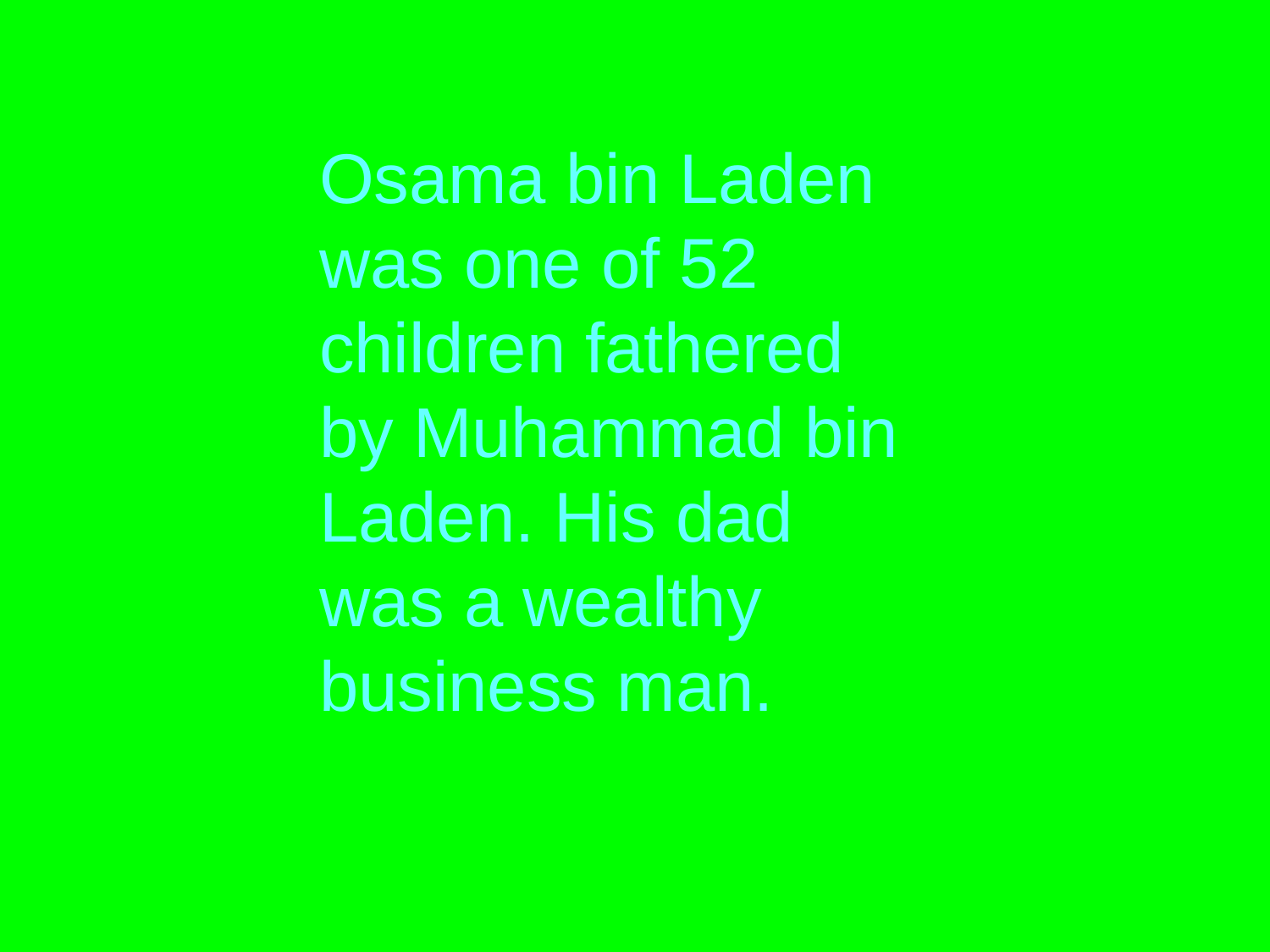

Osama bin Laden was one of 52 children fathered by Muhammad bin Laden. His dad was a wealthy business man.